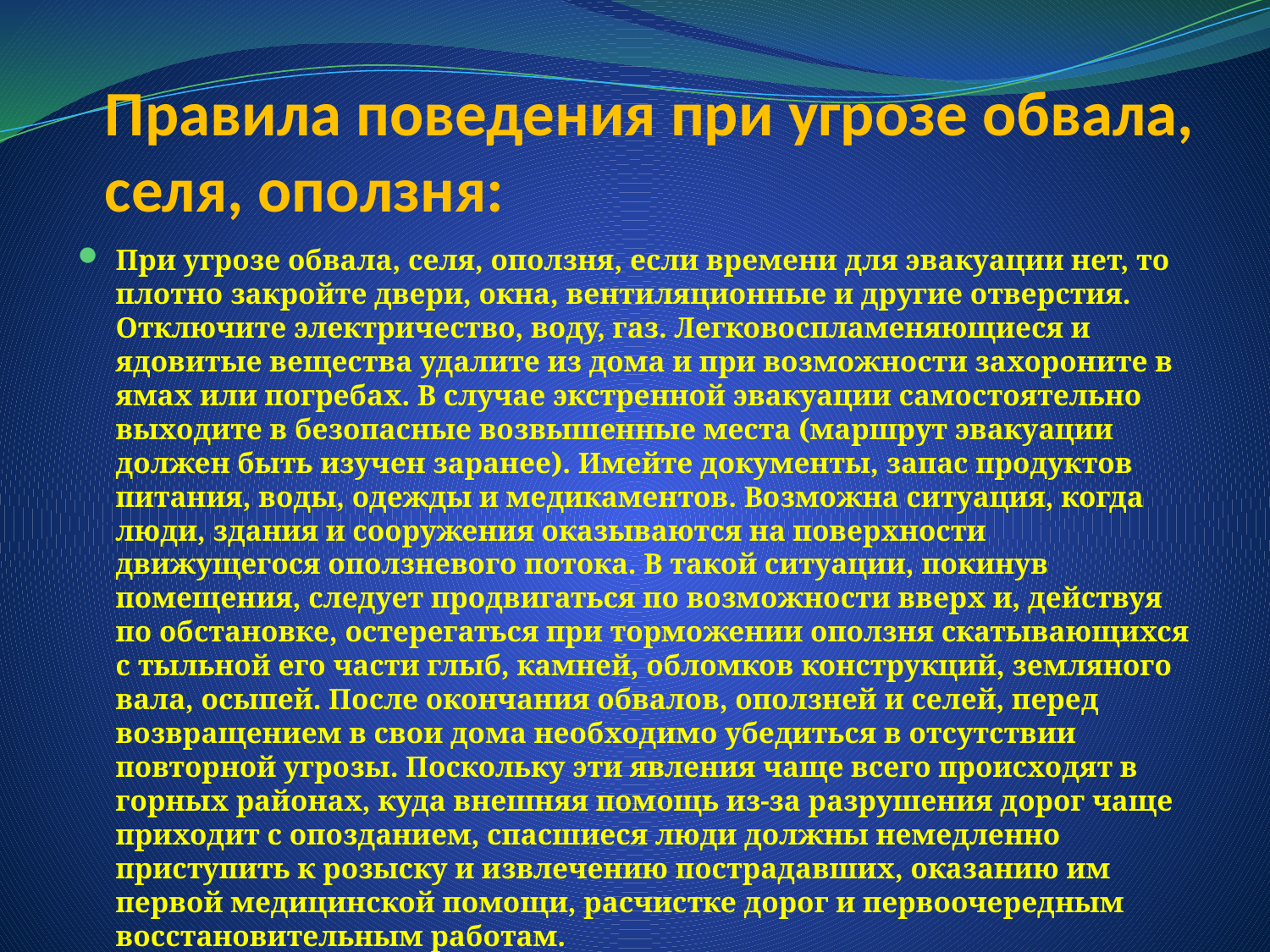

# Правила поведения при угрозе обвала, селя, оползня:
При угрозе обвала, селя, оползня, если времени для эвакуации нет, то плотно закройте двери, окна, вентиляционные и другие отверстия. Отключите электричество, воду, газ. Легковоспламеняющиеся и ядовитые вещества удалите из дома и при возможности захороните в ямах или погребах. В случае экстренной эвакуации самостоятельно выходите в безопасные возвышенные места (маршрут эвакуации должен быть изучен заранее). Имейте документы, запас продуктов питания, воды, одежды и медикаментов. Возможна ситуация, когда люди, здания и сооружения оказываются на поверхности движущегося оползневого потока. В такой ситуации, покинув помещения, следует продвигаться по возможности вверх и, действуя по обстановке, остерегаться при торможении оползня скатывающихся с тыльной его части глыб, камней, обломков конструкций, земляного вала, осыпей. После окончания обвалов, оползней и селей, перед возвращением в свои дома необходимо убедиться в отсутствии повторной угрозы. Поскольку эти явления чаще всего происходят в горных районах, куда внешняя помощь из-за разрушения дорог чаще приходит с опозданием, спасшиеся люди должны немедленно приступить к розыску и извлечению пострадавших, оказанию им первой медицинской помощи, расчистке дорог и первоочередным восстановительным работам.